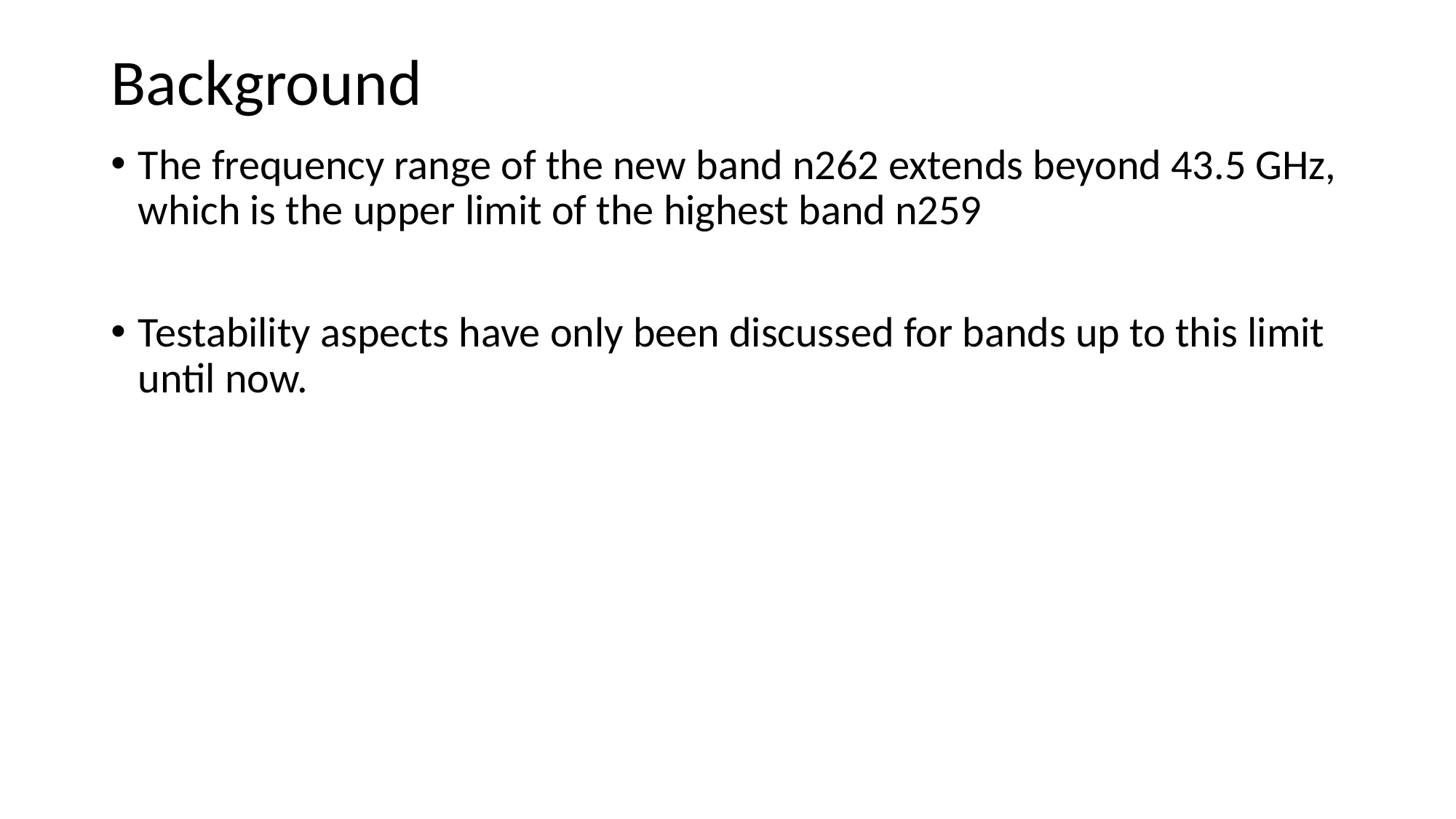

# Background
The frequency range of the new band n262 extends beyond 43.5 GHz, which is the upper limit of the highest band n259

Testability aspects have only been discussed for bands up to this limit until now.